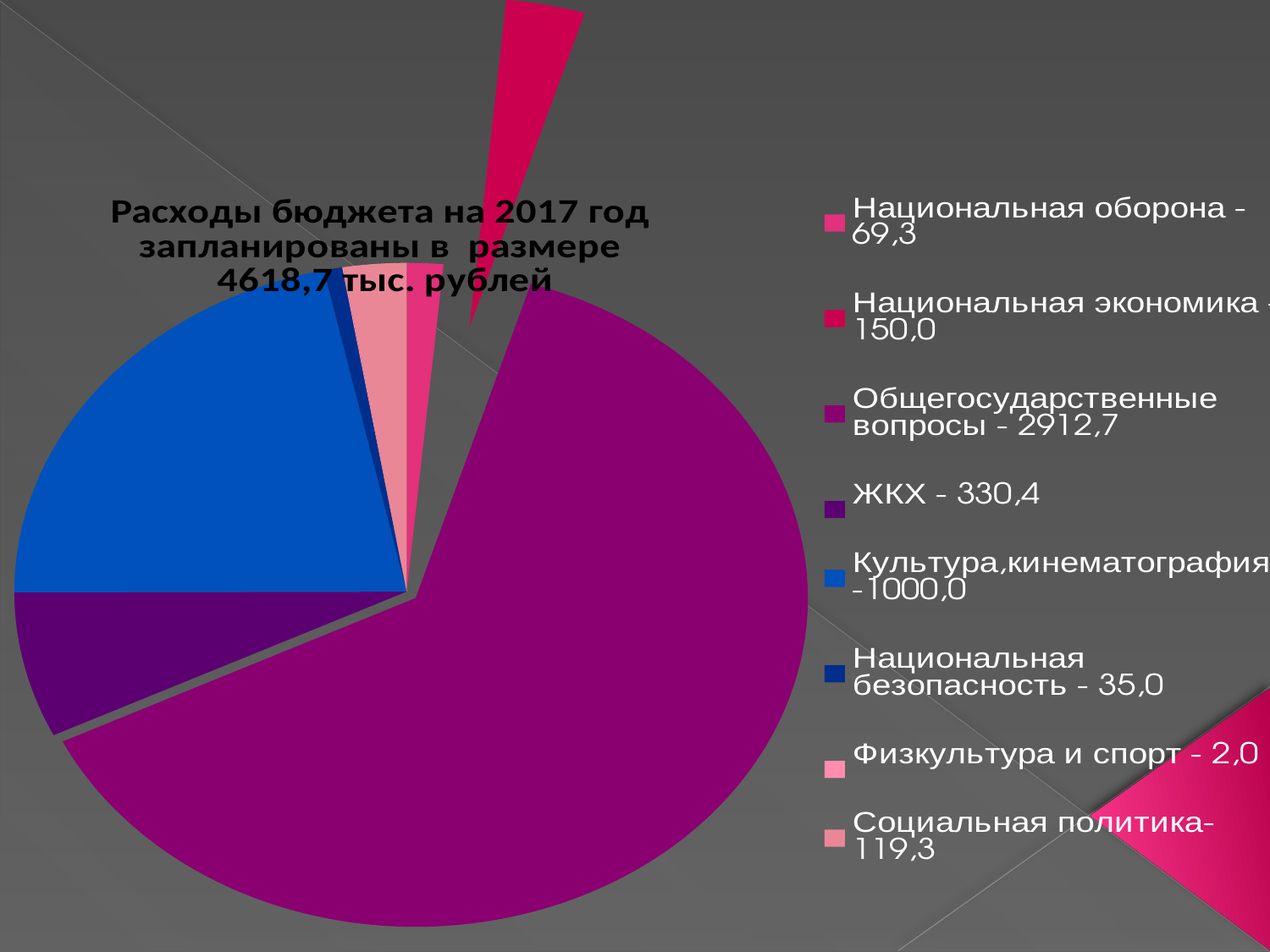

### Chart: Расходы бюджета на 2017 год
запланированы в  размере
 4618,7 тыс. рублей

| Category | Расходы |
|---|---|
| Национальная оборона - 69,3 | 69.3 |
| Национальная экономика - 150,0 | 150.0 |
| Общегосударственные вопросы - 2912,7 | 2912.7 |
| ЖКХ - 330,4 | 330.4 |
| Культура,кинематография -1000,0 | 1000.0 |
| Национальная безопасность - 35,0 | 35.0 |
| Физкультура и спорт - 2,0 | 2.0 |
| Социальная политика-119,3 | 119.3 |
#